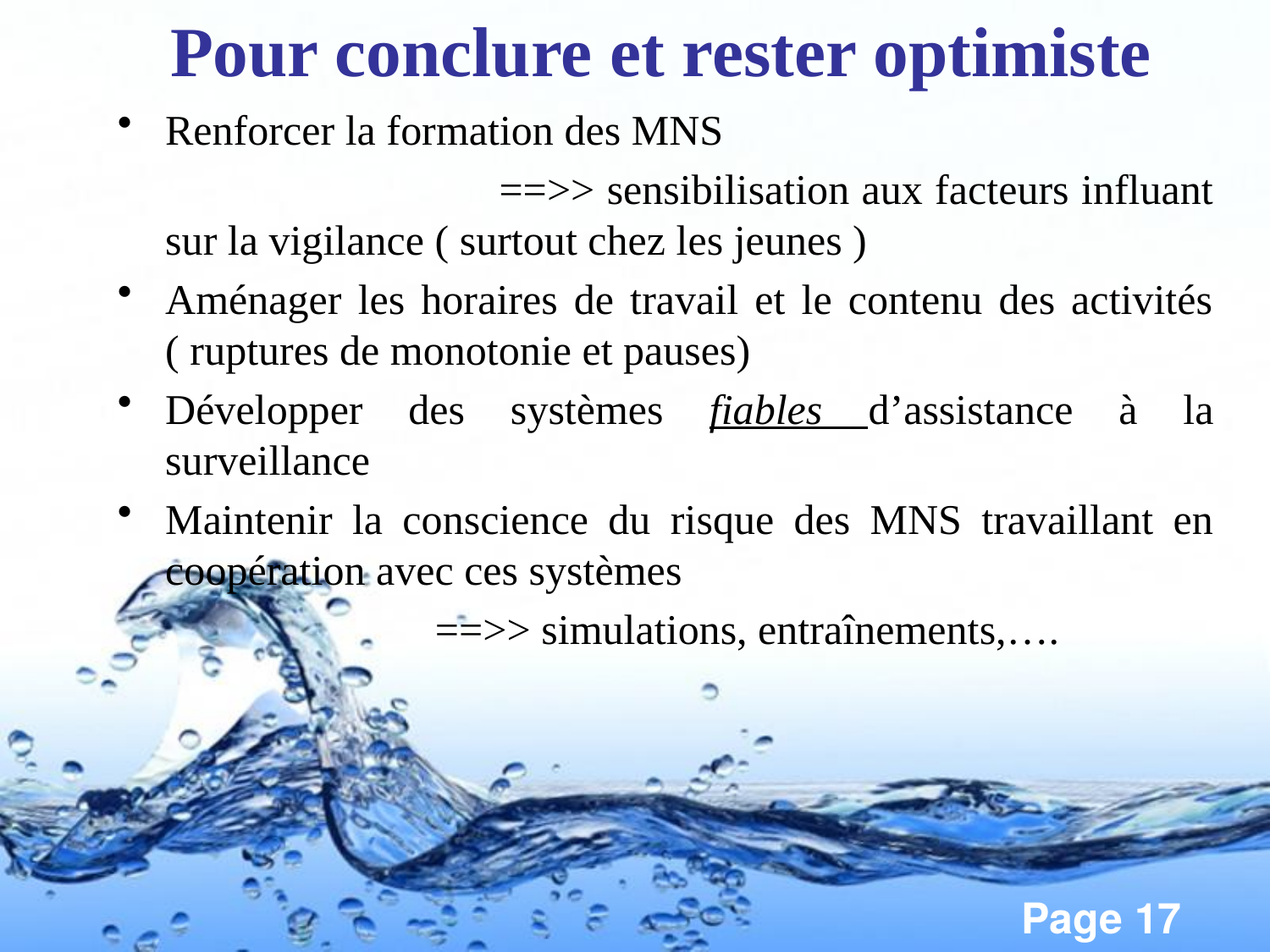

# Pour conclure et rester optimiste
Renforcer la formation des MNS
		                 ==>> sensibilisation aux facteurs influant sur la vigilance ( surtout chez les jeunes )
Aménager les horaires de travail et le contenu des activités ( ruptures de monotonie et pauses)
Développer des systèmes fiables d’assistance à la surveillance
Maintenir la conscience du risque des MNS travaillant en coopération avec ces systèmes
                  ==>> simulations, entraînements,….